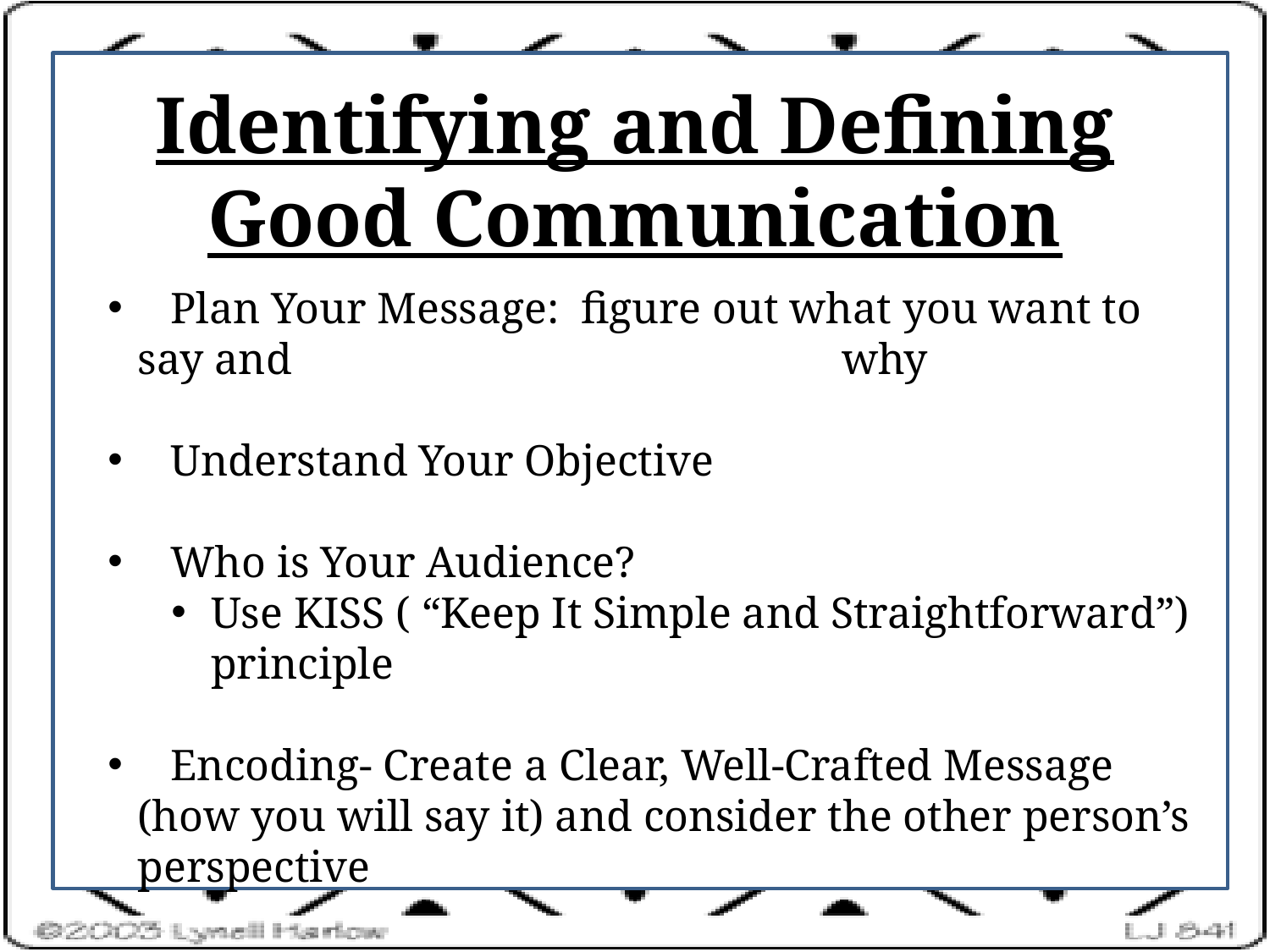

# Identifying and Defining Good Communication

   Plan Your Message:  figure out what you want to say and                                                  why

   Understand Your Objective

   Who is Your Audience?
Use KISS ( “Keep It Simple and Straightforward”) principle

   Encoding- Create a Clear, Well-Crafted Message (how you will say it) and consider the other person’s perspective